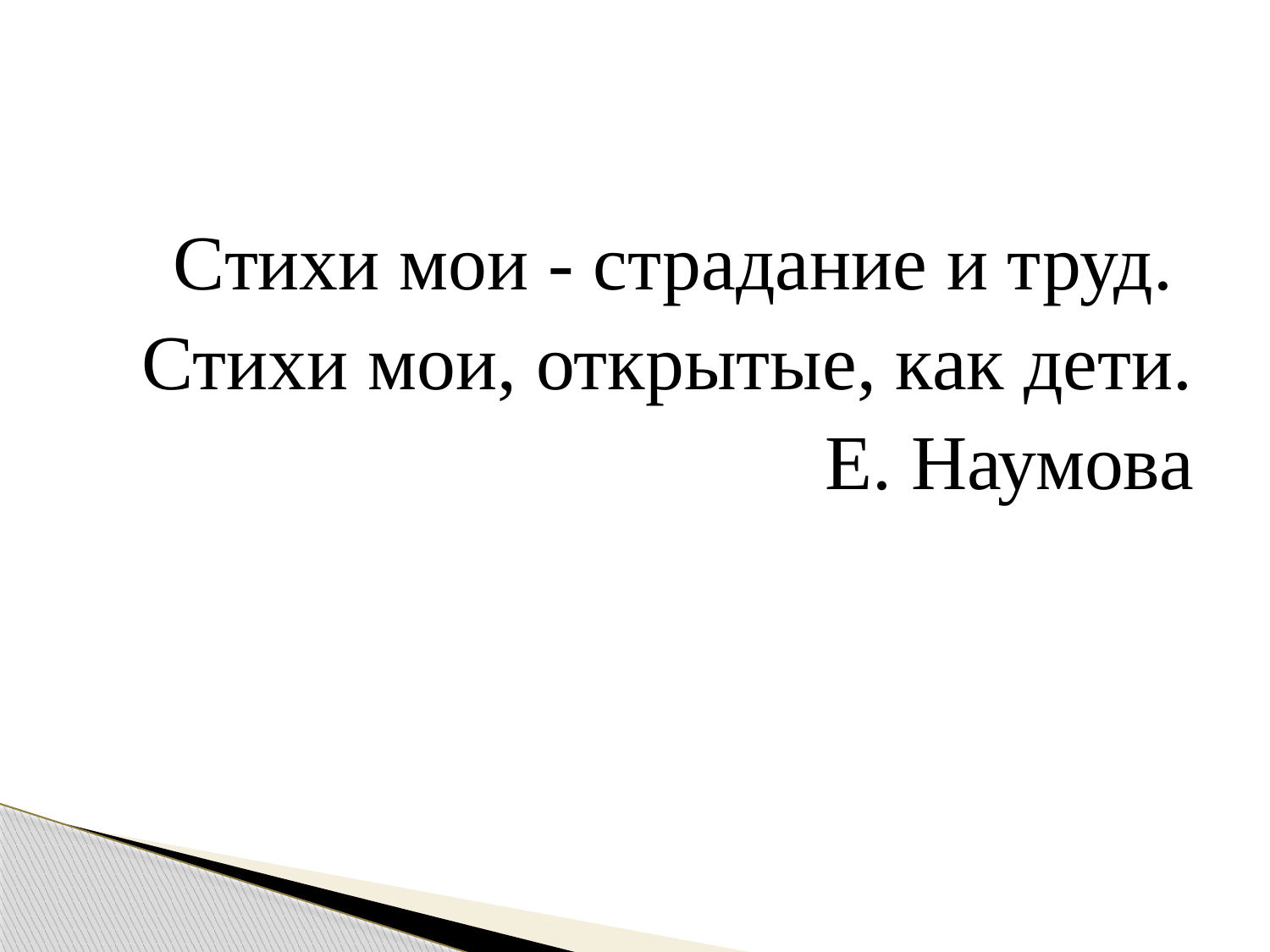

Стихи мои - страдание и труд.
Стихи мои, открытые, как дети.
Е. Наумова